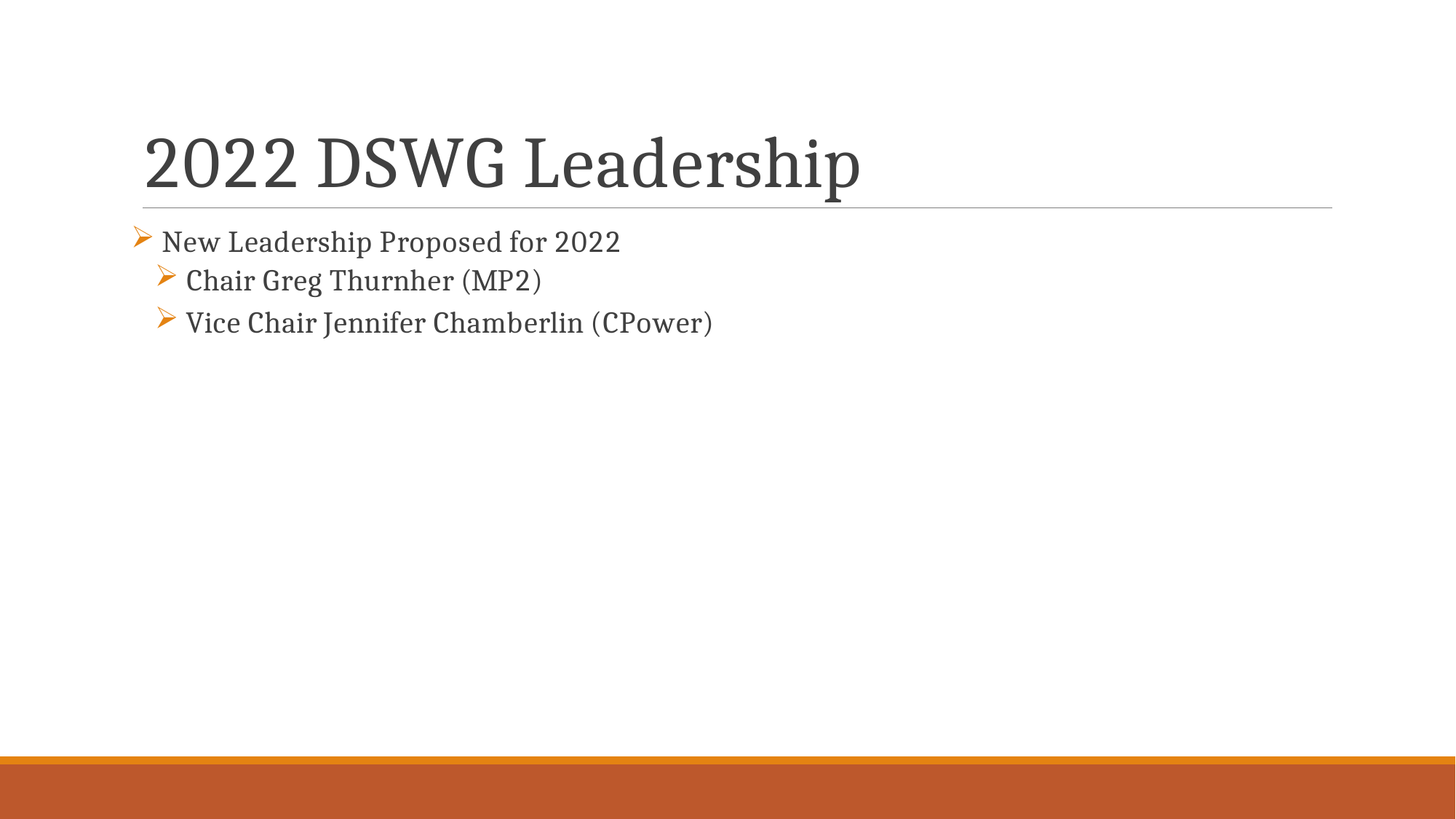

# 2022 DSWG Leadership
 New Leadership Proposed for 2022
 Chair Greg Thurnher (MP2)
 Vice Chair Jennifer Chamberlin (CPower)